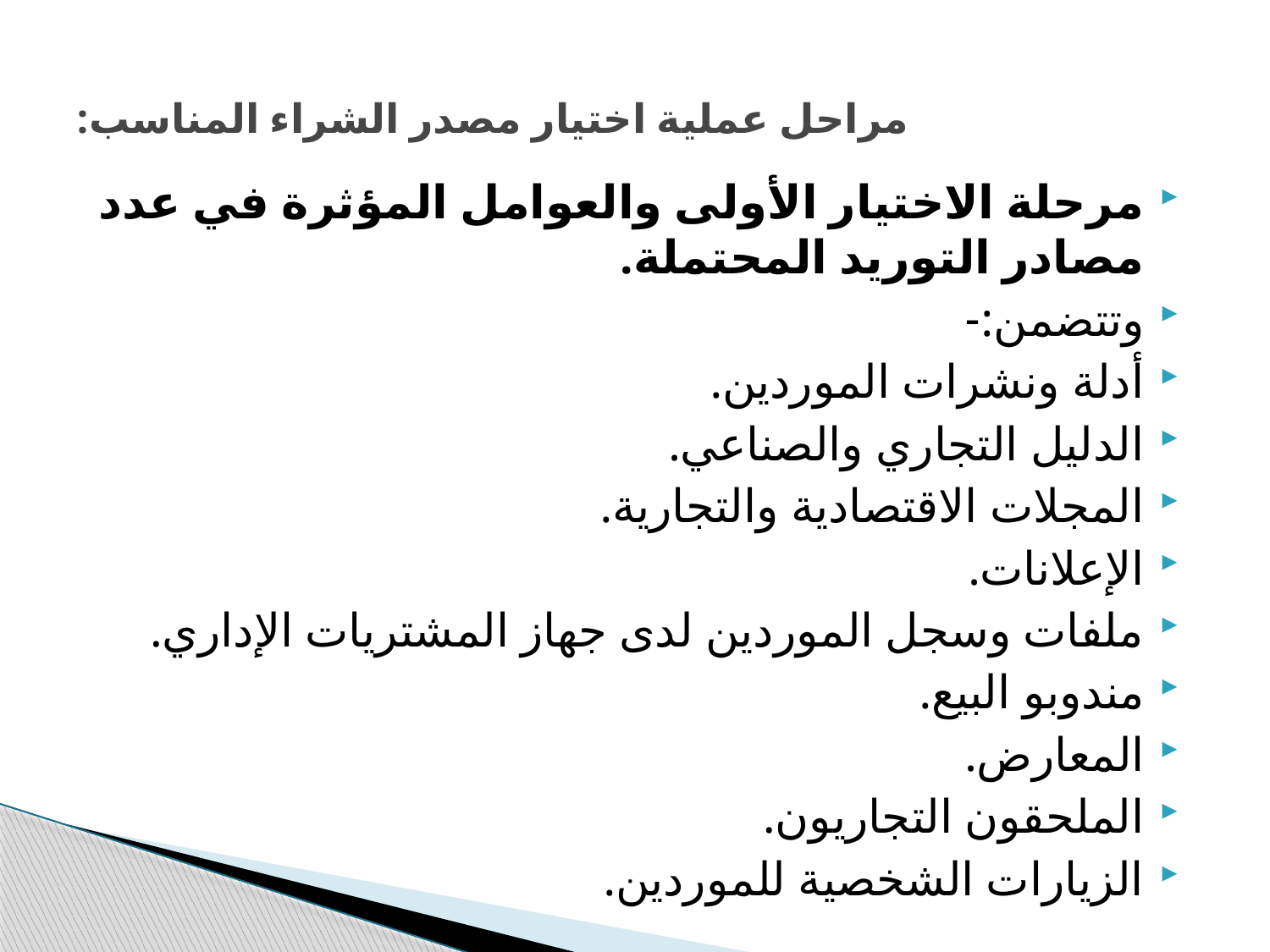

# مراحل عملية اختيار مصدر الشراء المناسب:
مرحلة الاختيار الأولى والعوامل المؤثرة في عدد مصادر التوريد المحتملة.
وتتضمن:-
أدلة ونشرات الموردين.
الدليل التجاري والصناعي.
المجلات الاقتصادية والتجارية.
الإعلانات.
ملفات وسجل الموردين لدى جهاز المشتريات الإداري.
مندوبو البيع.
المعارض.
الملحقون التجاريون.
الزيارات الشخصية للموردين.